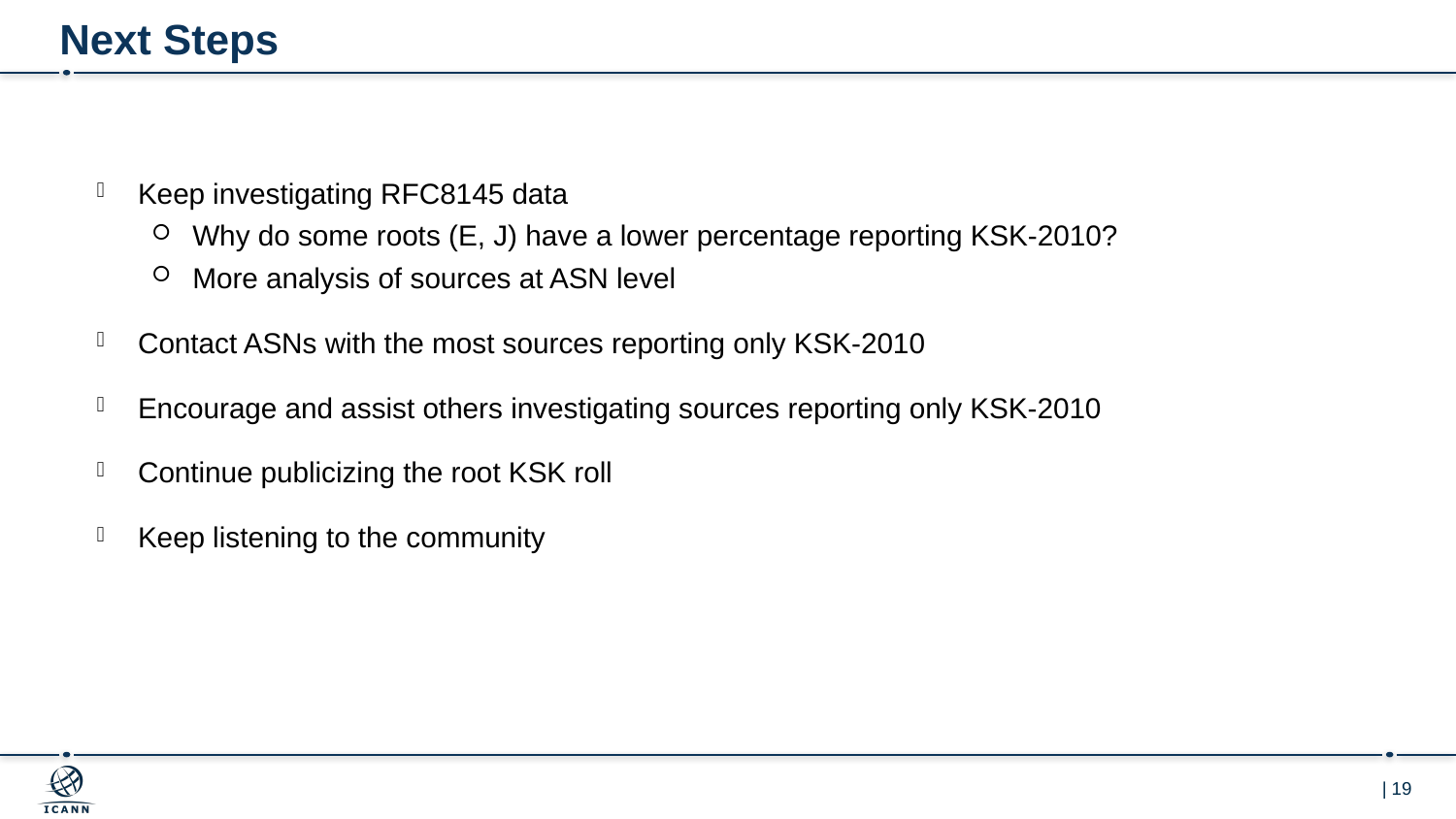

# Next Steps
Keep investigating RFC8145 data
Why do some roots (E, J) have a lower percentage reporting KSK-2010?
More analysis of sources at ASN level
Contact ASNs with the most sources reporting only KSK-2010
Encourage and assist others investigating sources reporting only KSK-2010
Continue publicizing the root KSK roll
Keep listening to the community